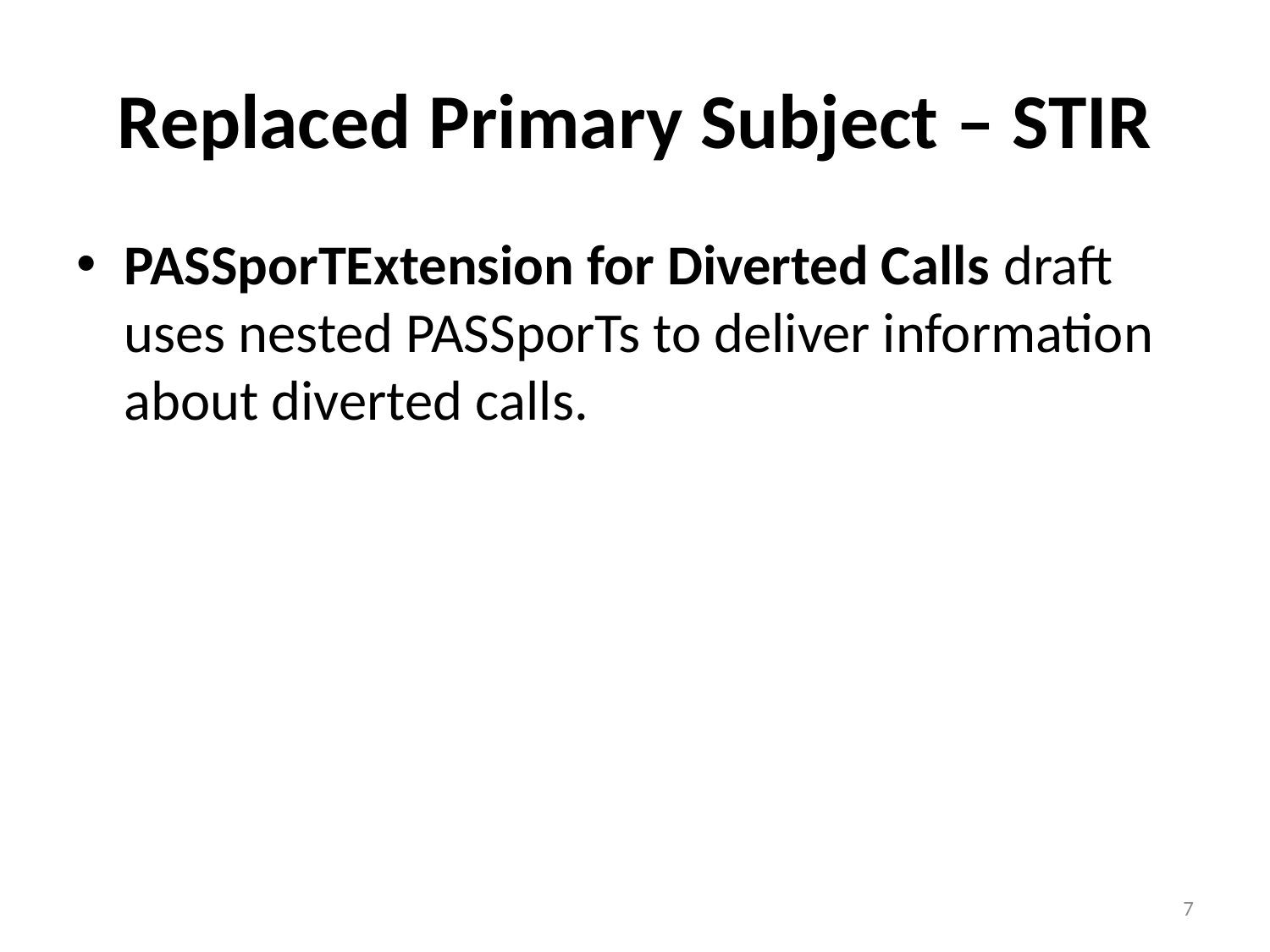

# Replaced Primary Subject – STIR
PASSporTExtension for Diverted Calls draft  uses nested PASSporTs to deliver information about diverted calls.

7